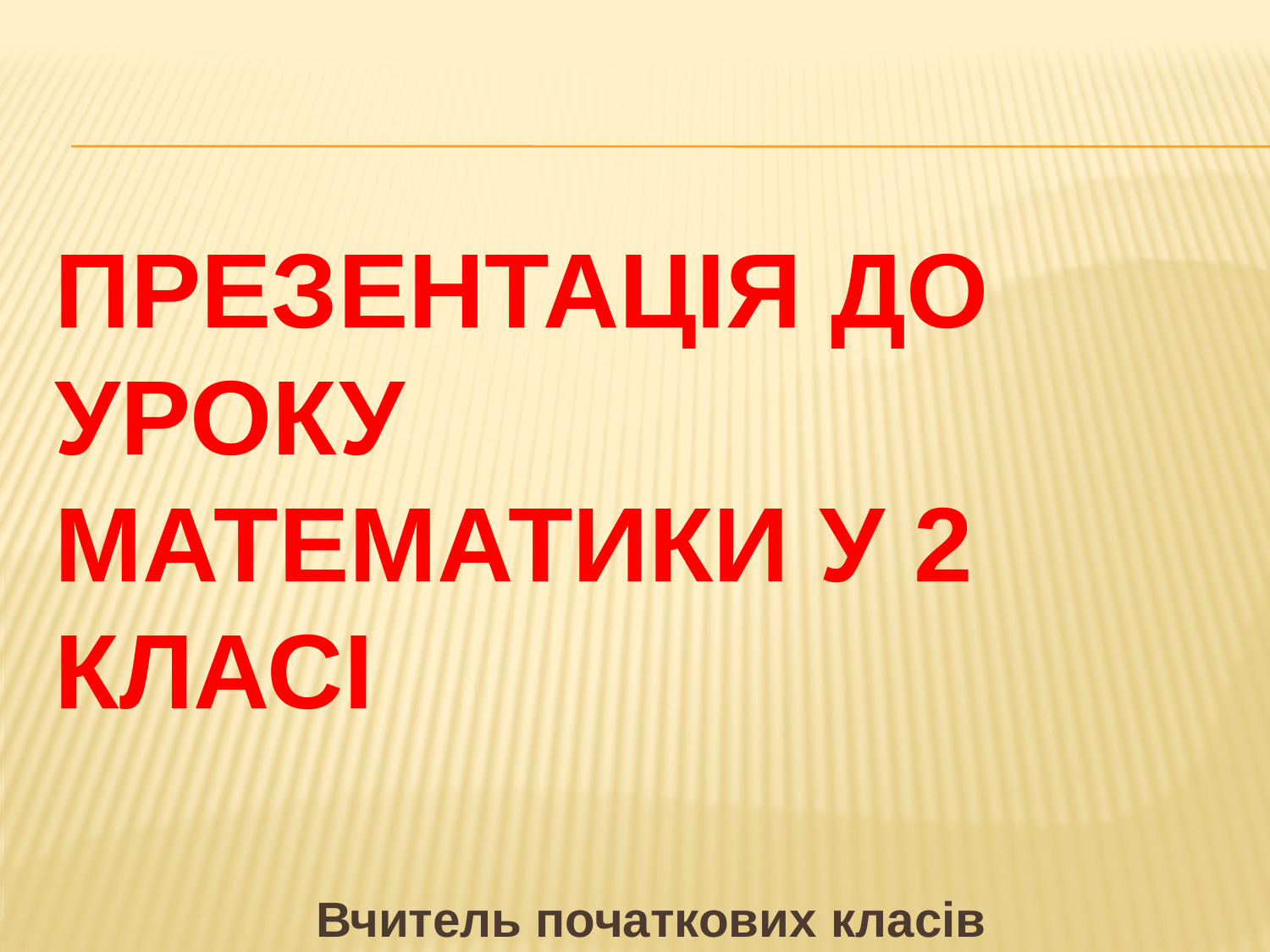

#
ПРЕЗЕНТАЦІЯ ДО УРОКУ
МАТЕМАТИКИ У 2 КЛАСІ

                   Вчитель початкових класів
              Ящук Антоніна Іванівна ЗОШ №6